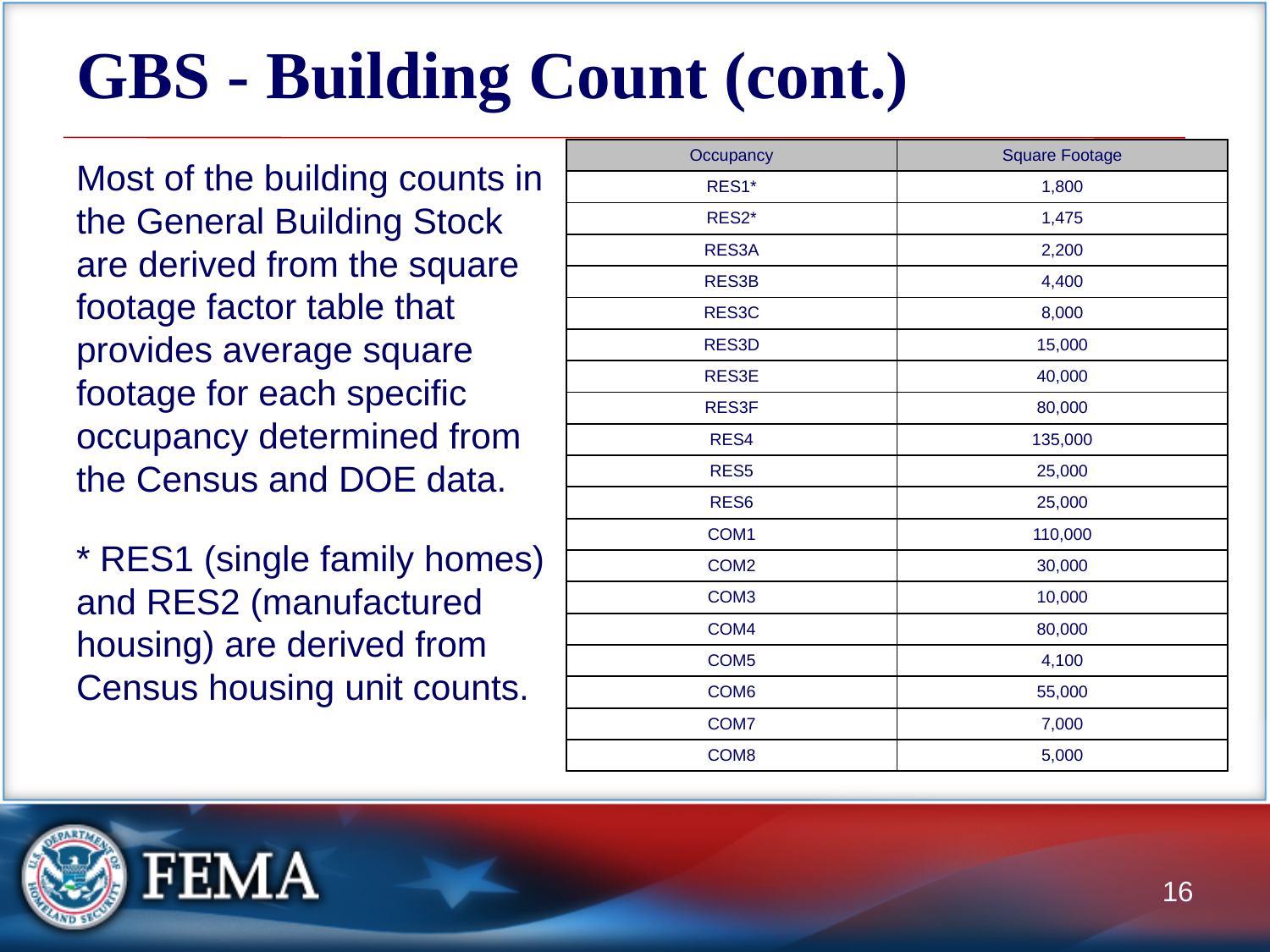

# GBS - Building Count (cont.)
| Occupancy | Square Footage |
| --- | --- |
| RES1\* | 1,800 |
| RES2\* | 1,475 |
| RES3A | 2,200 |
| RES3B | 4,400 |
| RES3C | 8,000 |
| RES3D | 15,000 |
| RES3E | 40,000 |
| RES3F | 80,000 |
| RES4 | 135,000 |
| RES5 | 25,000 |
| RES6 | 25,000 |
| COM1 | 110,000 |
| COM2 | 30,000 |
| COM3 | 10,000 |
| COM4 | 80,000 |
| COM5 | 4,100 |
| COM6 | 55,000 |
| COM7 | 7,000 |
| COM8 | 5,000 |
Most of the building counts in the General Building Stock are derived from the square footage factor table that provides average square footage for each specific occupancy determined from the Census and DOE data.
* RES1 (single family homes) and RES2 (manufactured housing) are derived from Census housing unit counts.

16